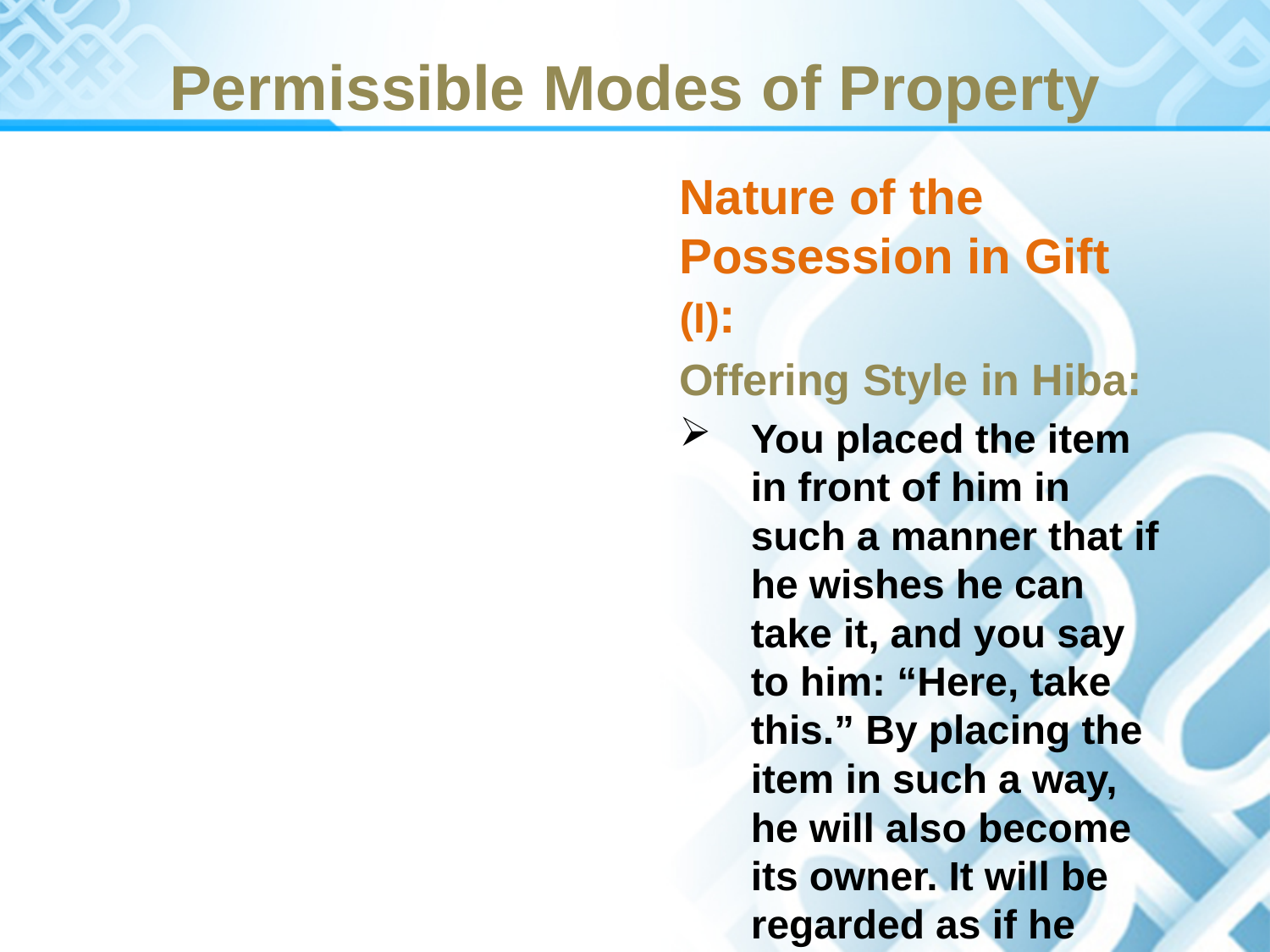

Permissible Modes of Property
Nature of the Possession in Gift (I):
Offering Style in Hiba:
You placed the item in front of him in such a manner that if he wishes he can take it, and you say to him: “Here, take this.” By placing the item in such a way, he will also become its owner. It will be regarded as if he picked it up and took possession of it.